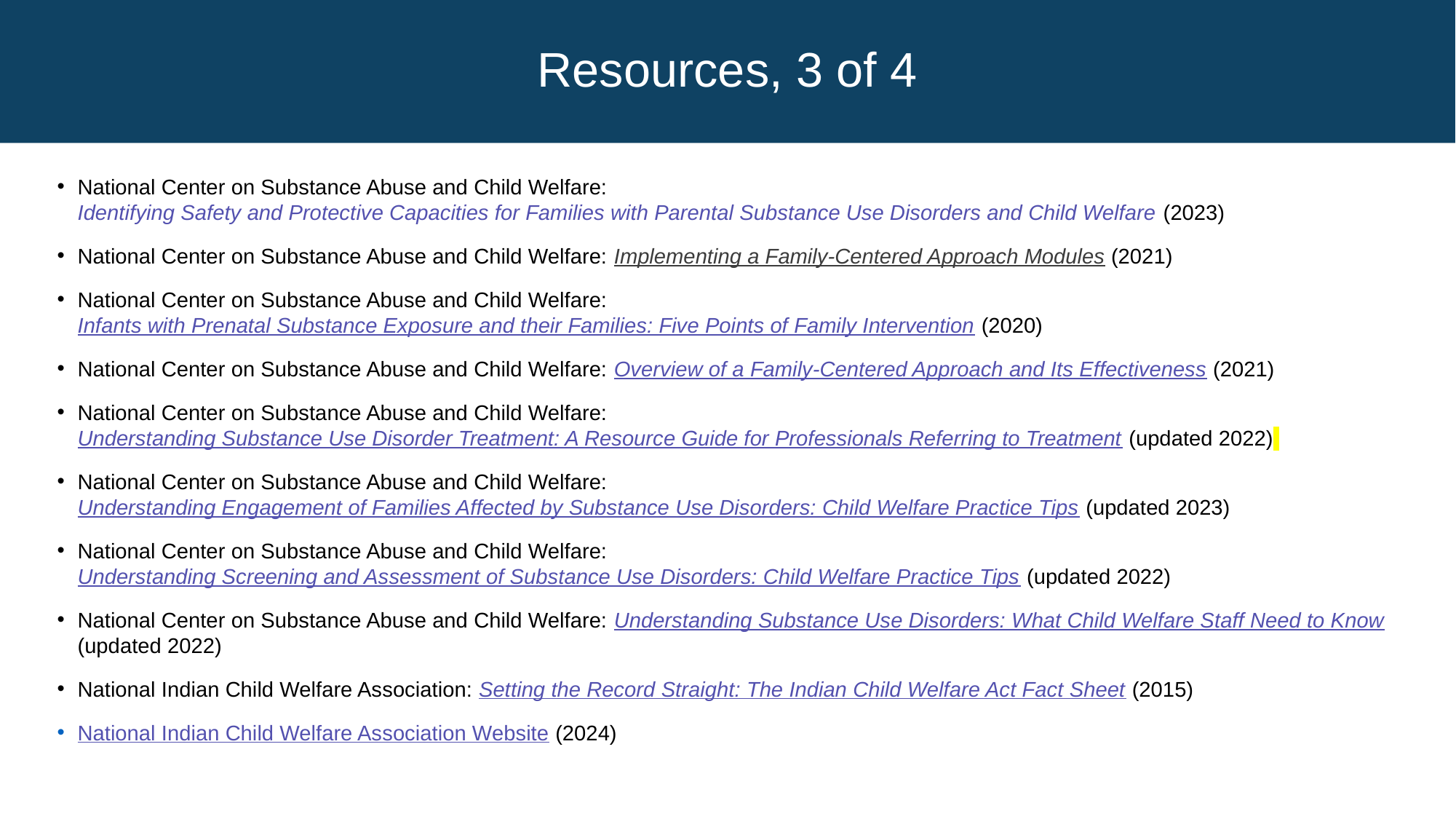

# Resources, 3 of 4
National Center on Substance Abuse and Child Welfare: Identifying Safety and Protective Capacities for Families with Parental Substance Use Disorders and Child Welfare (2023)
National Center on Substance Abuse and Child Welfare: Implementing a Family-Centered Approach Modules (2021)
National Center on Substance Abuse and Child Welfare: Infants with Prenatal Substance Exposure and their Families: Five Points of Family Intervention (2020)
National Center on Substance Abuse and Child Welfare: Overview of a Family-Centered Approach and Its Effectiveness (2021)
National Center on Substance Abuse and Child Welfare: Understanding Substance Use Disorder Treatment: A Resource Guide for Professionals Referring to Treatment (updated 2022)
National Center on Substance Abuse and Child Welfare: Understanding Engagement of Families Affected by Substance Use Disorders: Child Welfare Practice Tips (updated 2023)
National Center on Substance Abuse and Child Welfare: Understanding Screening and Assessment of Substance Use Disorders: Child Welfare Practice Tips (updated 2022)
National Center on Substance Abuse and Child Welfare: Understanding Substance Use Disorders: What Child Welfare Staff Need to Know (updated 2022)
National Indian Child Welfare Association: Setting the Record Straight: The Indian Child Welfare Act Fact Sheet (2015)
National Indian Child Welfare Association Website (2024)